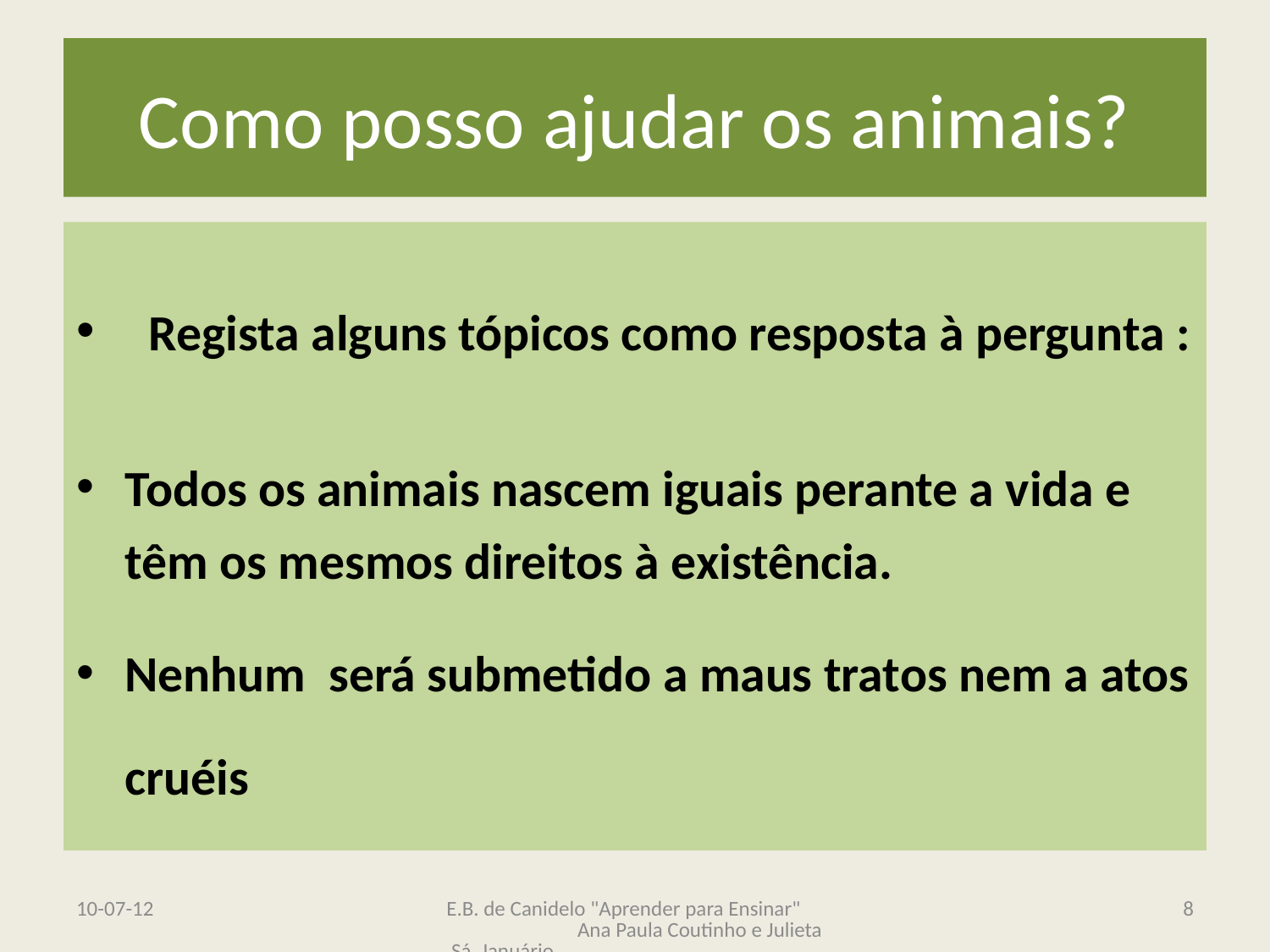

# Como posso ajudar os animais?

  Regista alguns tópicos como resposta à pergunta :
Todos os animais nascem iguais perante a vida e têm os mesmos direitos à existência.
Nenhum  será submetido a maus tratos nem a atos cruéis
10-07-12
E.B. de Canidelo "Aprender para Ensinar"                               Ana Paula Coutinho e Julieta Sá  Januário
8